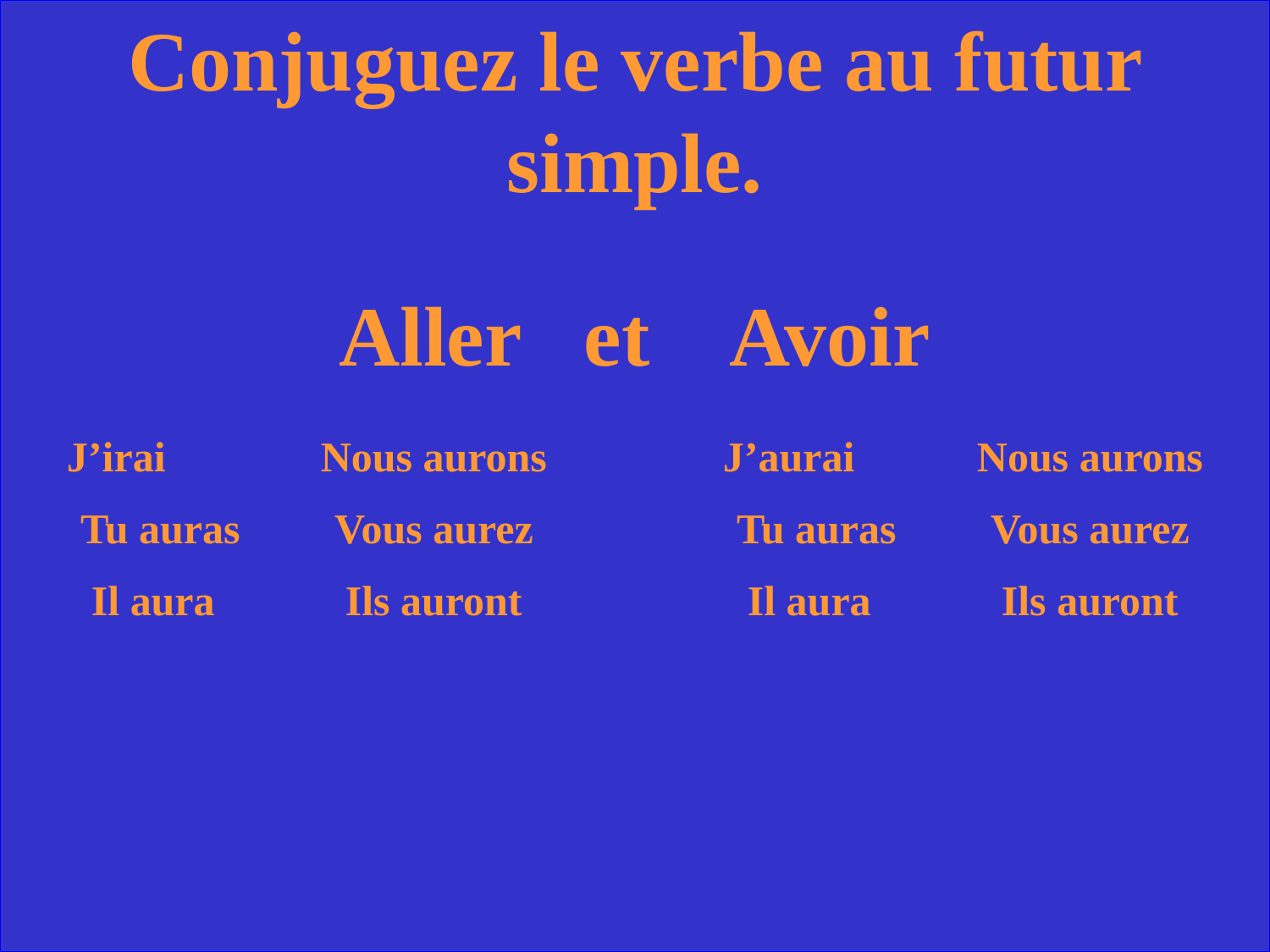

Conjuguez le verbe au futur simple.
Aller   et    Avoir
J’irai		Nous aurons
Tu auras	Vous aurez
Il aura		Ils auront
J’aurai	Nous aurons
Tu auras	Vous aurez
Il aura		Ils auront